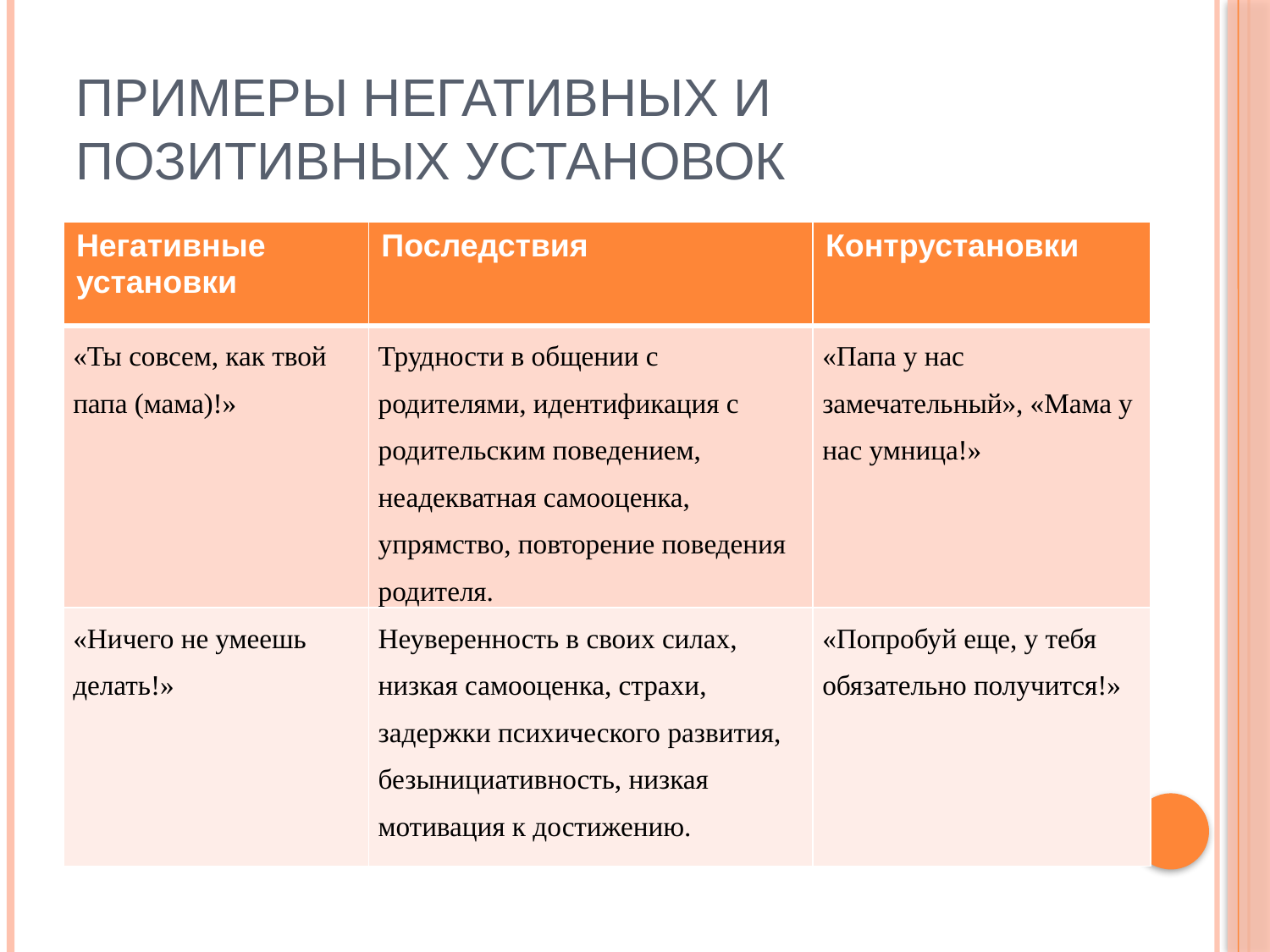

# Примеры негативных и позитивных установок
| Негативные установки | Последствия | Контрустановки |
| --- | --- | --- |
| «Ты совсем, как твой папа (мама)!» | Трудности в общении с родителями, идентификация с родительским поведением, неадекватная самооценка, упрямство, повторение поведения родителя. | «Папа у нас замечательный», «Мама у нас умница!» |
| «Ничего не умеешь делать!» | Неуверенность в своих силах, низкая самооценка, страхи, задержки психического развития, безынициативность, низкая мотивация к достижению. | «Попробуй еще, у тебя обязательно получится!» |